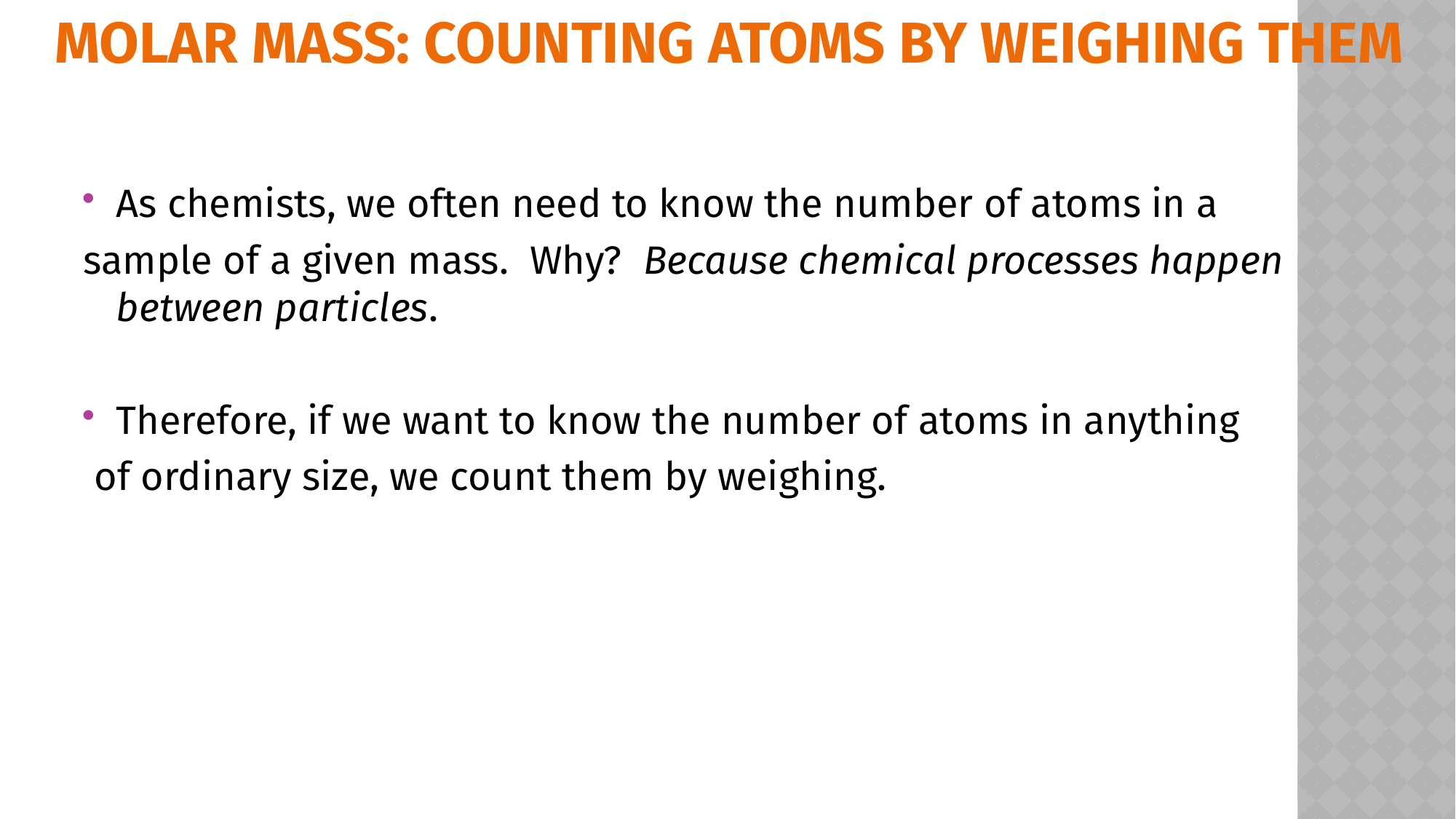

# Molar Mass: Counting Atoms by Weighing Them
As chemists, we often need to know the number of atoms in a
sample of a given mass.  Why?  Because chemical processes happen between particles.

Therefore, if we want to know the number of atoms in anything
 of ordinary size, we count them by weighing.